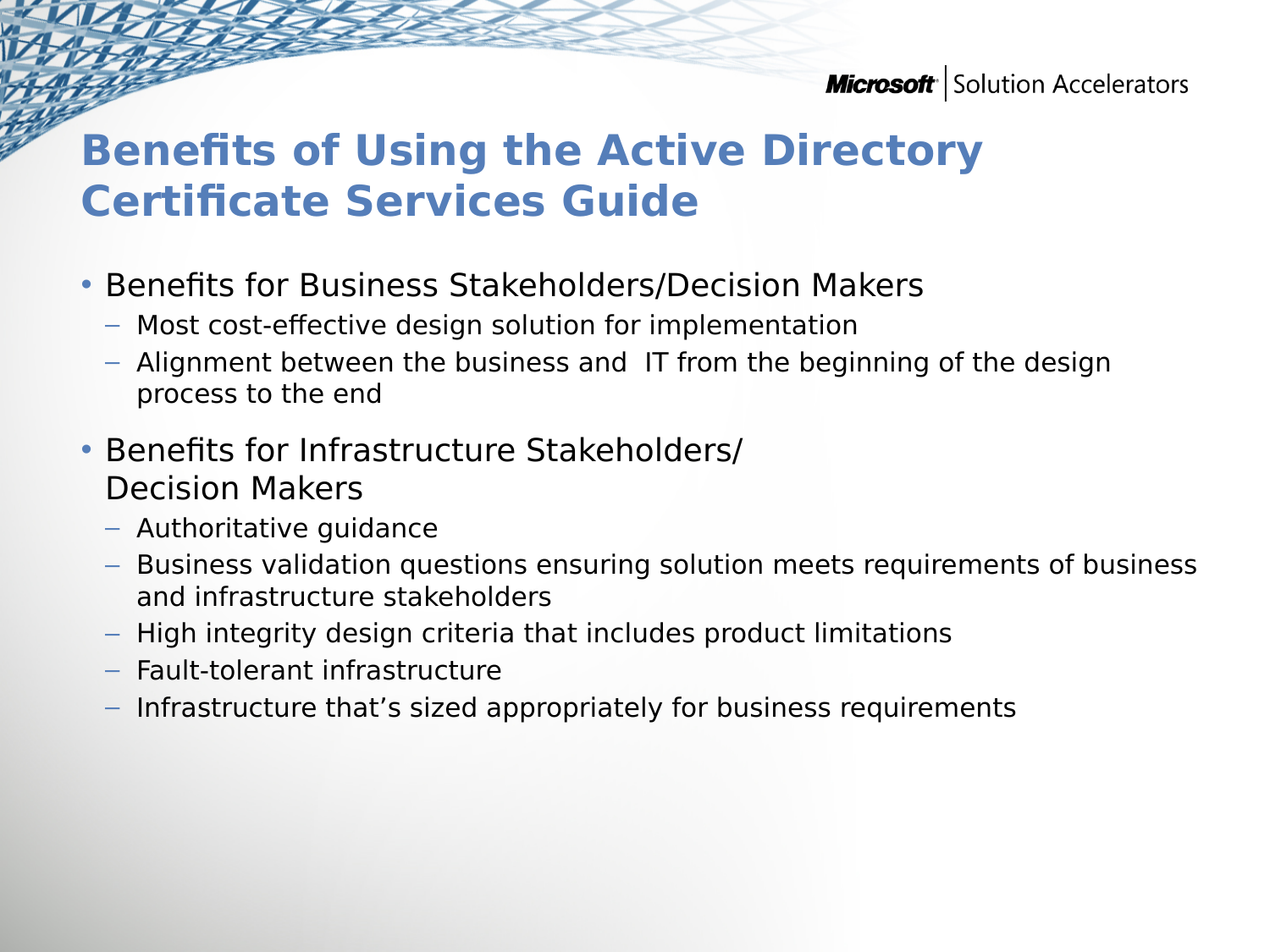

# Benefits of Using the Active Directory Certificate Services Guide
Benefits for Business Stakeholders/Decision Makers
Most cost-effective design solution for implementation
Alignment between the business and  IT from the beginning of the design process to the end
Benefits for Infrastructure Stakeholders/
Decision Makers
Authoritative guidance
Business validation questions ensuring solution meets requirements of business and infrastructure stakeholders
High integrity design criteria that includes product limitations
Fault-tolerant infrastructure
Infrastructure that’s sized appropriately for business requirements